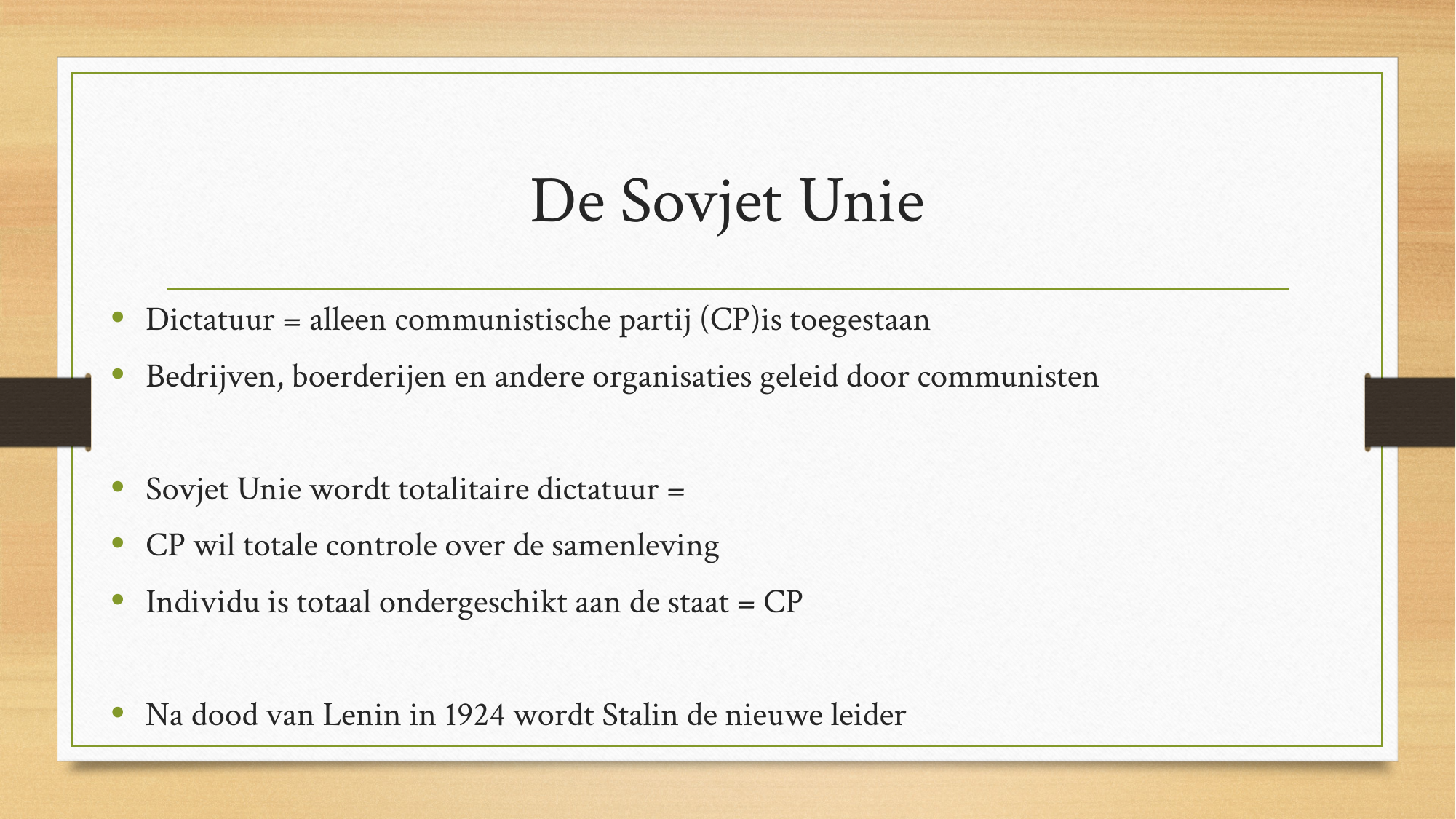

# De Sovjet Unie
Dictatuur = alleen communistische partij (CP)is toegestaan
Bedrijven, boerderijen en andere organisaties geleid door communisten

Sovjet Unie wordt totalitaire dictatuur =
CP wil totale controle over de samenleving
Individu is totaal ondergeschikt aan de staat = CP

Na dood van Lenin in 1924 wordt Stalin de nieuwe leider